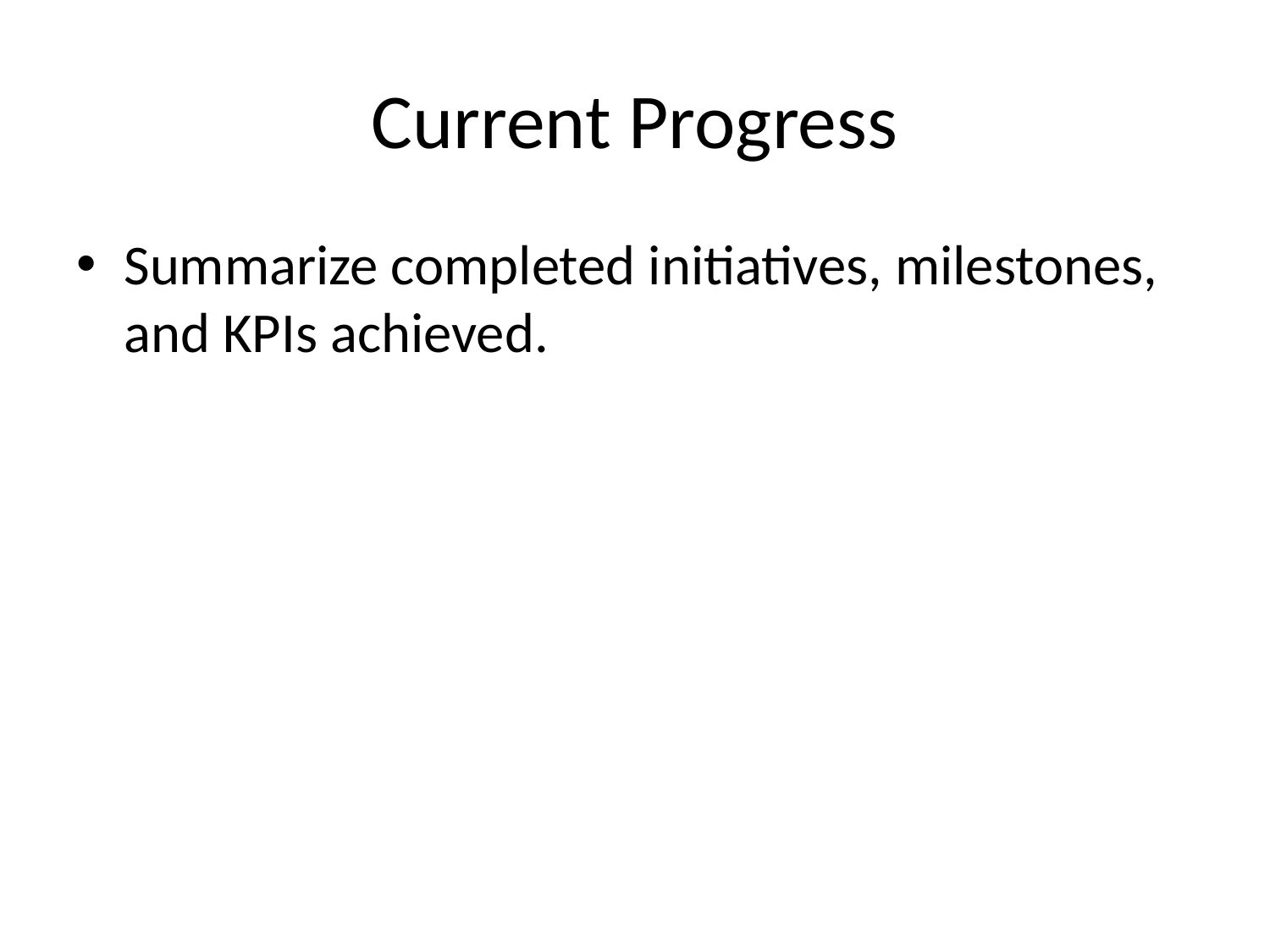

# Current Progress
Summarize completed initiatives, milestones, and KPIs achieved.